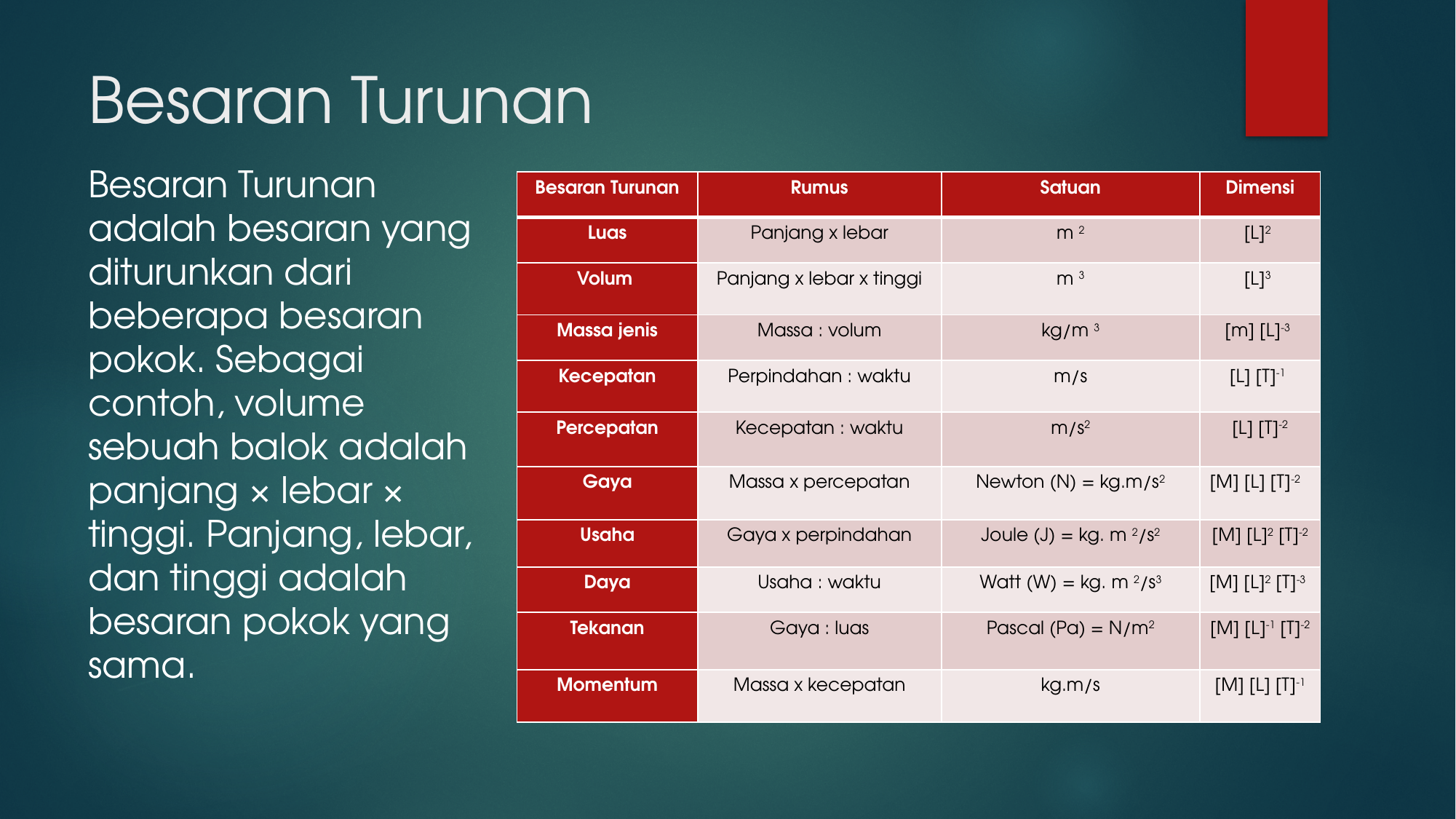

# Besaran Turunan
Besaran Turunan adalah besaran yang diturunkan dari beberapa besaran pokok. Sebagai contoh, volume sebuah balok adalah panjang × lebar × tinggi. Panjang, lebar, dan tinggi adalah besaran pokok yang sama.

| Besaran Turunan | Rumus | Satuan | Dimensi |
| --- | --- | --- | --- |
| Luas | Panjang x lebar | m 2 | [L]2 |
| Volum | Panjang x lebar x tinggi | m 3 | [L]3 |
| Massa jenis | Massa : volum | kg/m 3 | [m] [L]-3 |
| Kecepatan | Perpindahan : waktu | m/s | [L] [T]-1 |
| Percepatan | Kecepatan : waktu | m/s2 | [L] [T]-2 |
| Gaya | Massa x percepatan | Newton (N) = kg.m/s2 | [M] [L] [T]-2 |
| Usaha | Gaya x perpindahan | Joule (J) = kg. m 2/s2 | [M] [L]2 [T]-2 |
| Daya | Usaha : waktu | Watt (W) = kg. m 2/s3 | [M] [L]2 [T]-3 |
| Tekanan | Gaya : luas | Pascal (Pa) = N/m2 | [M] [L]-1 [T]-2 |
| Momentum | Massa x kecepatan | kg.m/s | [M] [L] [T]-1 |